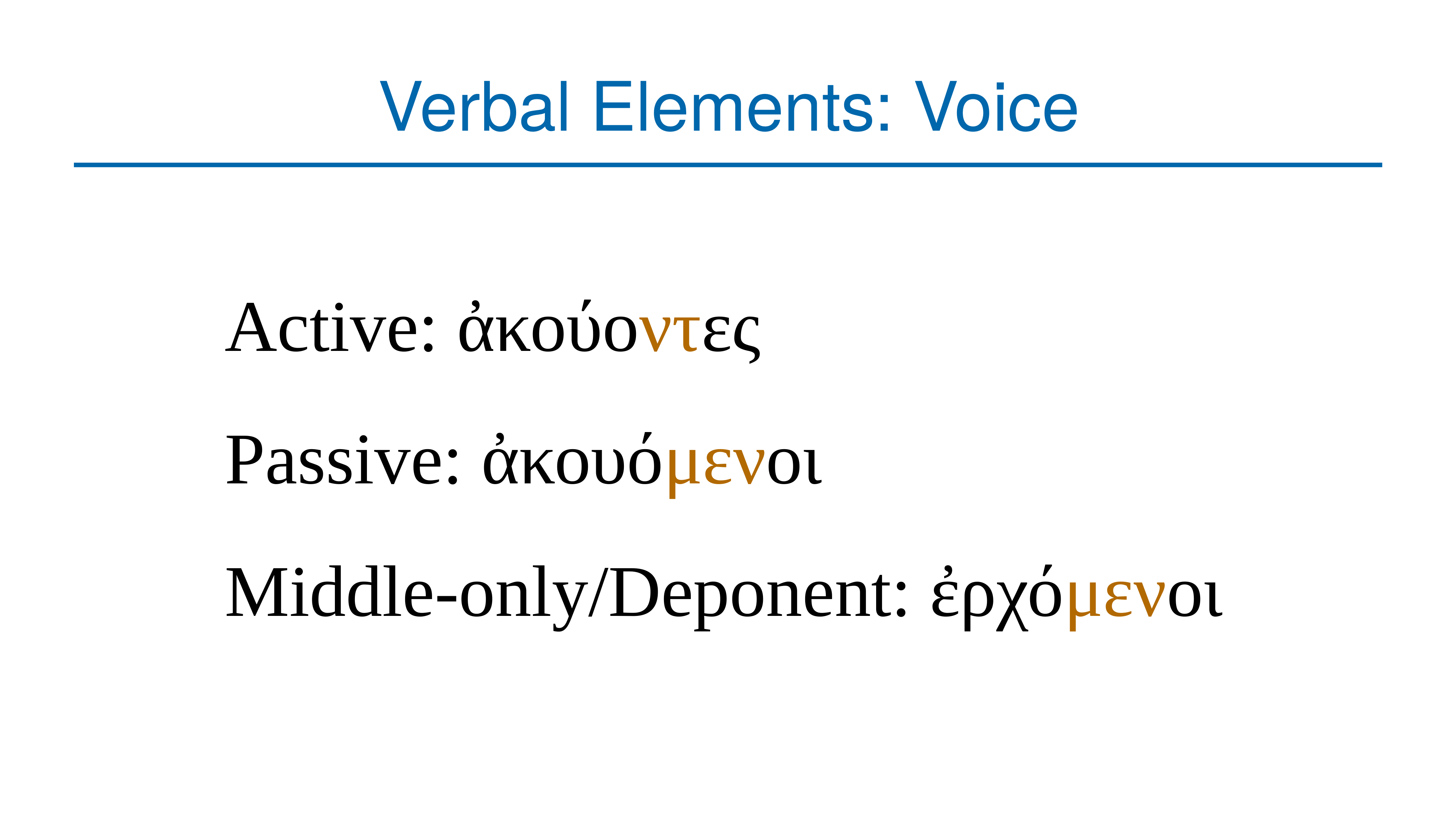

# Verbal Elements: Voice
Active: ἀκούοντες
Passive: ἀκουόμενοι
Middle-only/Deponent: ἐρχόμενοι